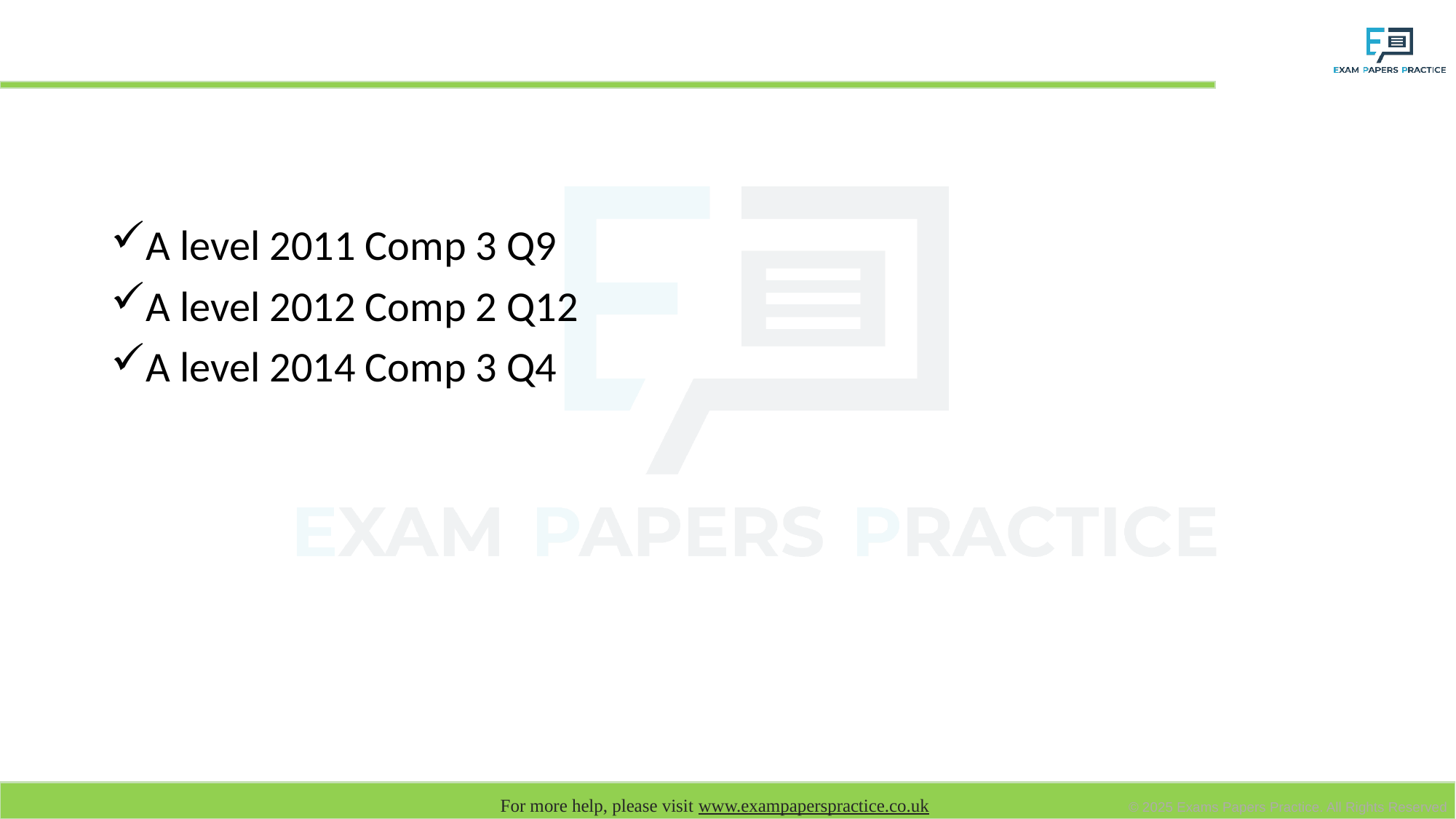

# AQA past papers
A level 2011 Comp 3 Q9
A level 2012 Comp 2 Q12
A level 2014 Comp 3 Q4